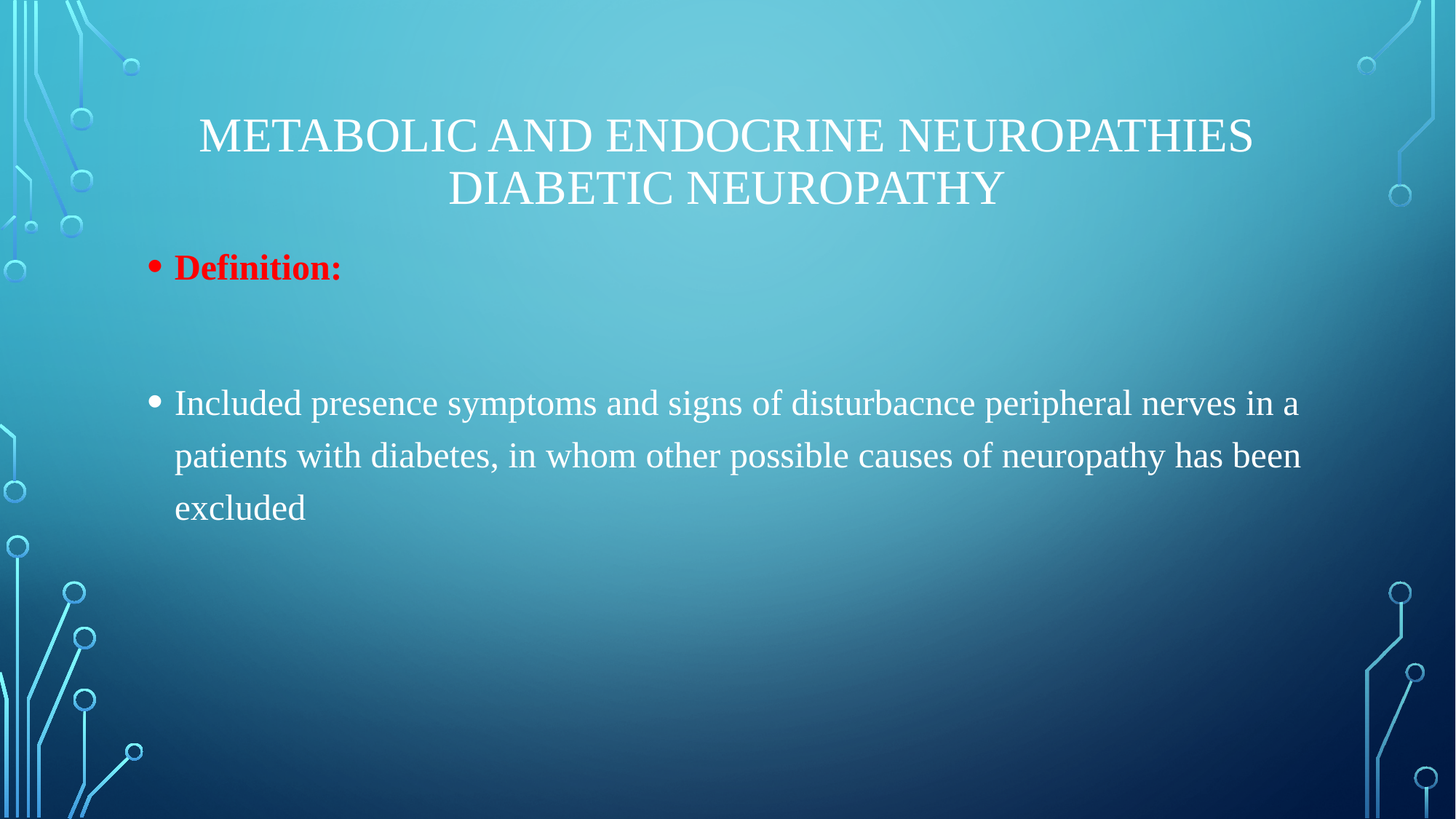

# Metabolic and endocrine neuropathies Diabetic neuropathy
Definition:

Included presence symptoms and signs of disturbacnce peripheral nerves in a patients with diabetes, in whom other possible causes of neuropathy has been excluded